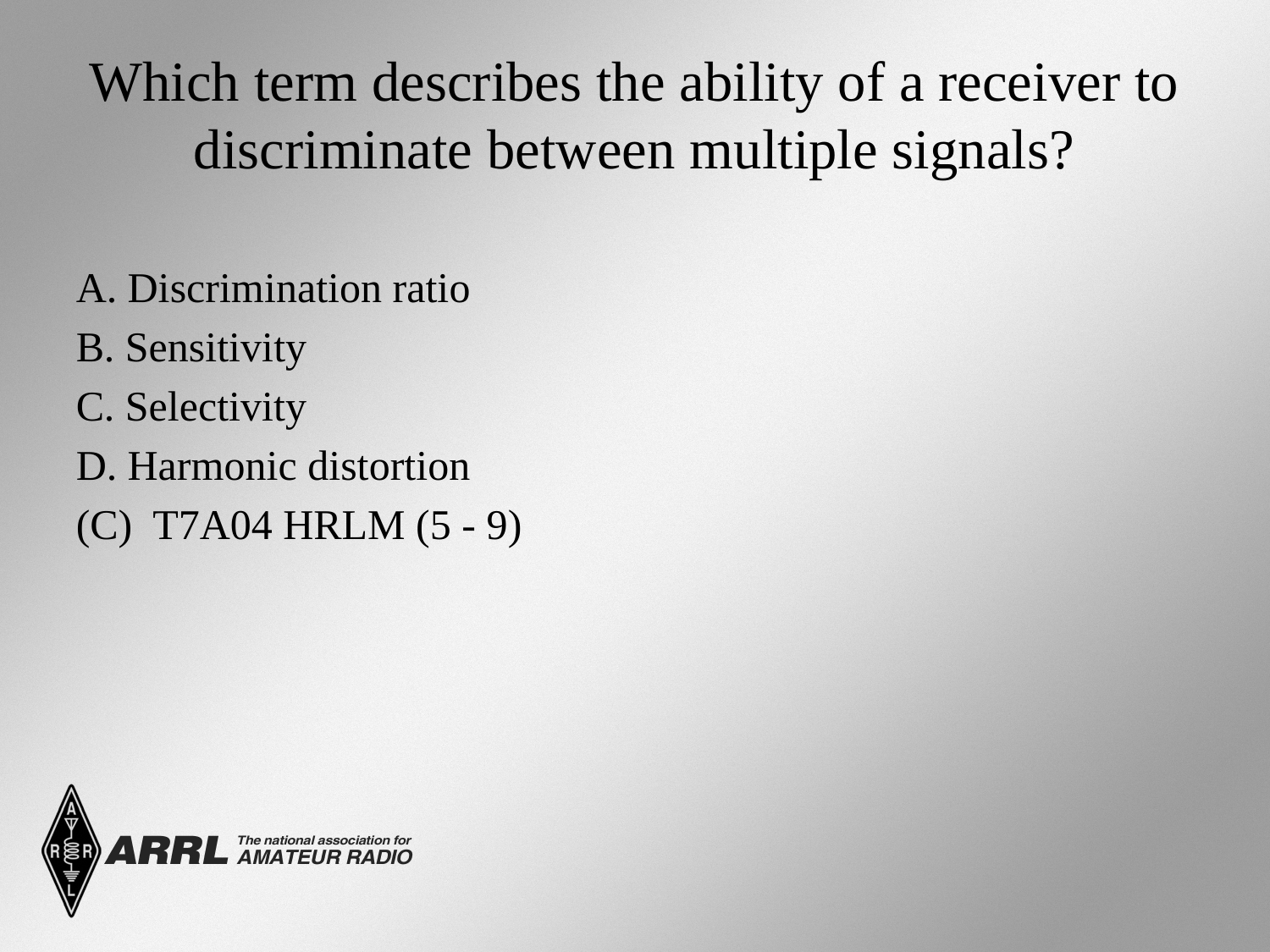

# Which term describes the ability of a receiver to discriminate between multiple signals?
A. Discrimination ratio
B. Sensitivity
C. Selectivity
D. Harmonic distortion
(C)  T7A04 HRLM (5 - 9)